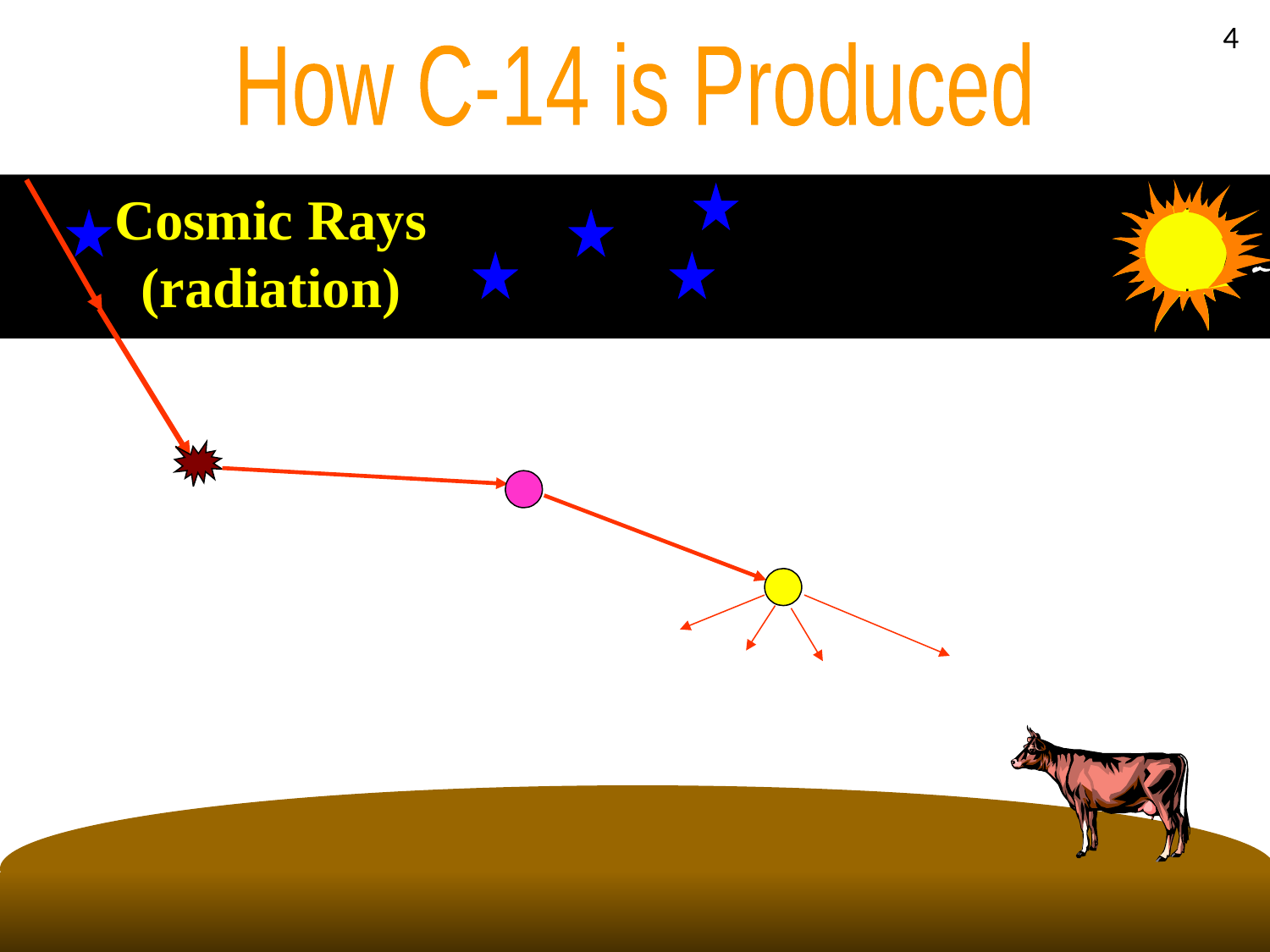

4
How C-14 is Produced

Cosmic Rays (radiation)

C-14 combines with oxygen to form carbon dioxide (CO2)

Forms C-14

Collision with atmosphere (N14)